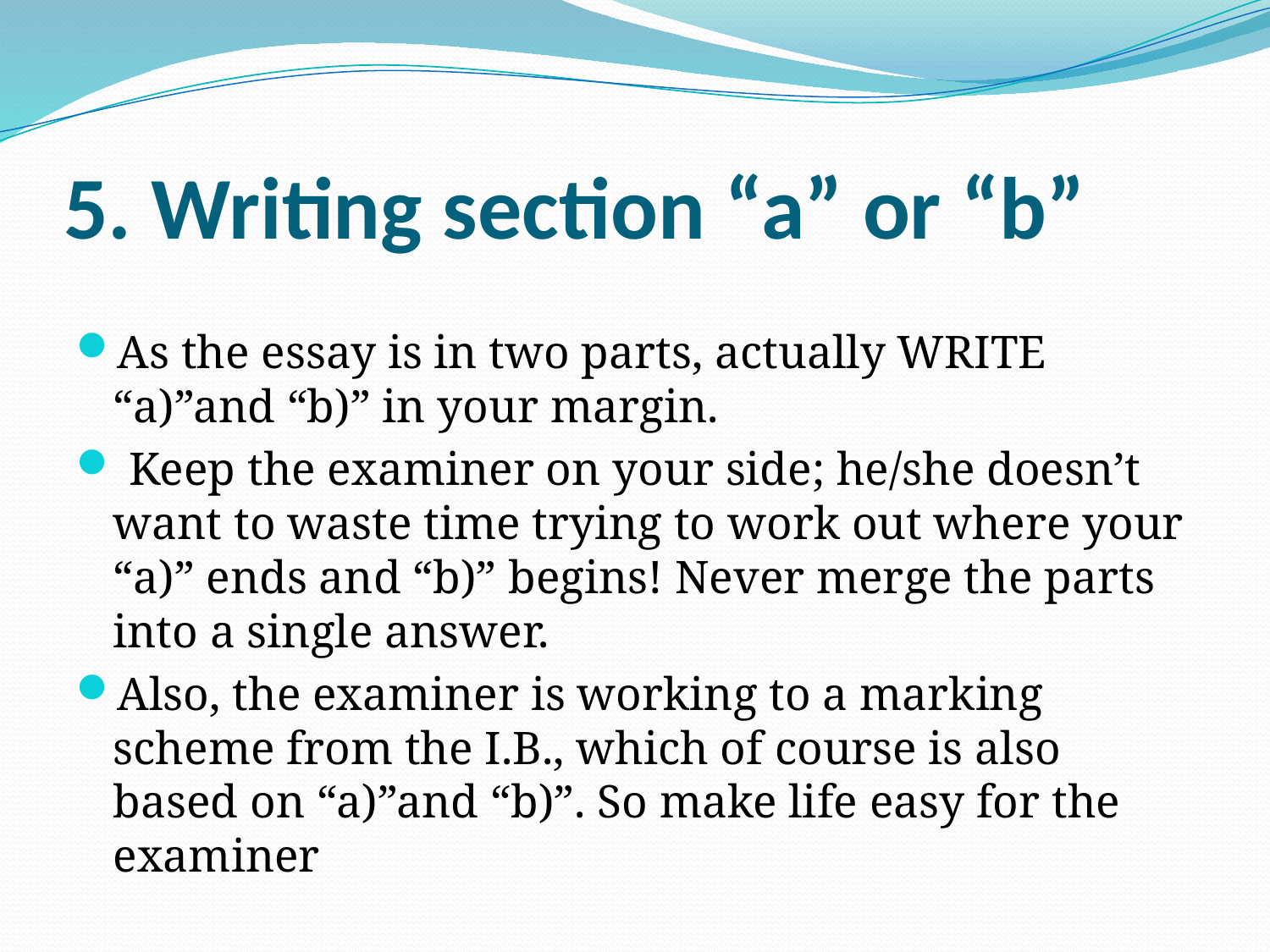

# 5. Writing section “a” or “b”
As the essay is in two parts, actually WRITE  “a)”and “b)” in your margin.
 Keep the examiner on your side; he/she doesn’t want to waste time trying to work out where your “a)” ends and “b)” begins! Never merge the parts into a single answer.
Also, the examiner is working to a marking scheme from the I.B., which of course is also based on “a)”and “b)”. So make life easy for the examiner